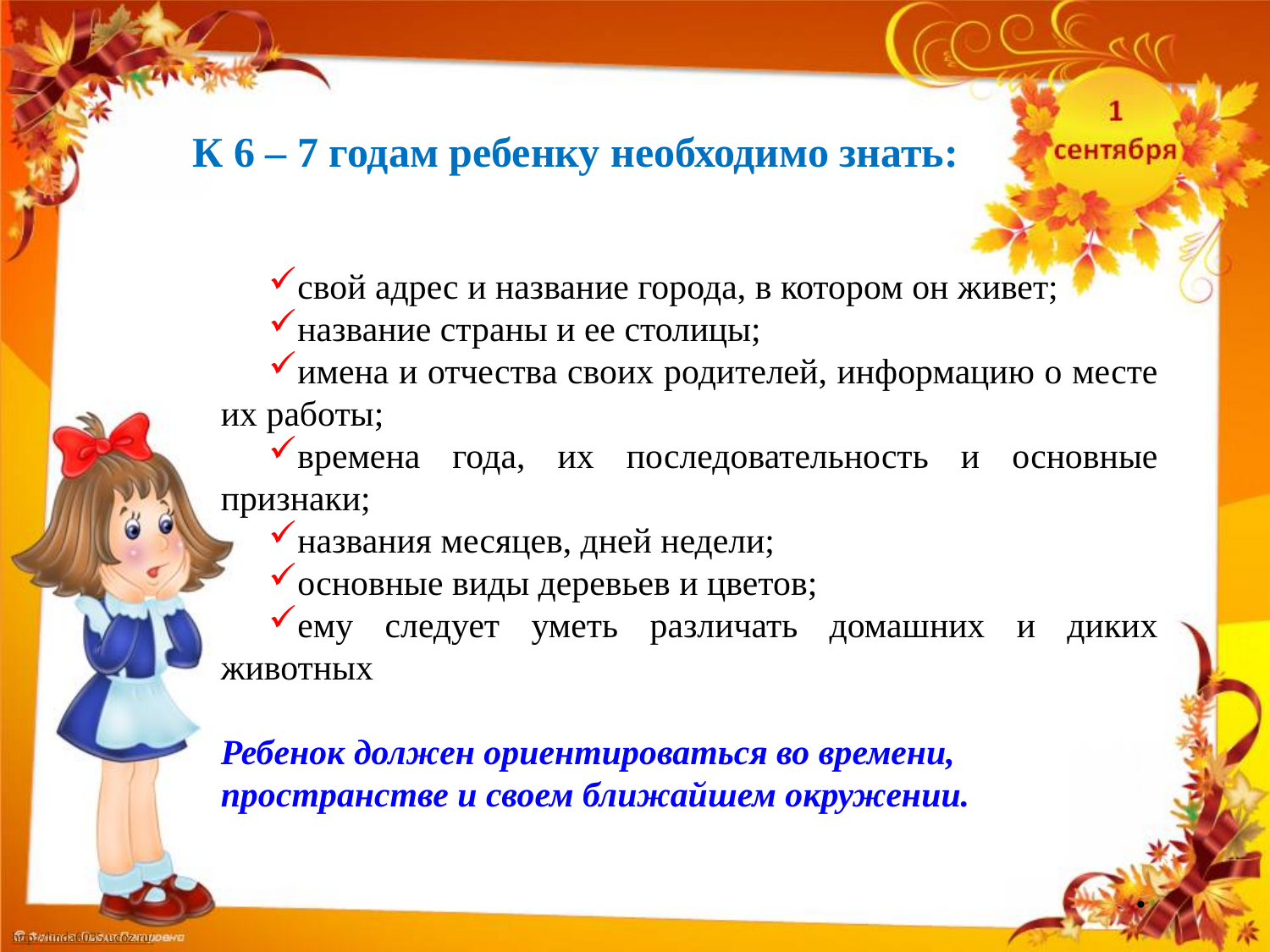

К 6 – 7 годам ребенку необходимо знать:
свой адрес и название города, в котором он живет;
название страны и ее столицы;
имена и отчества своих родителей, информацию о месте их работы;
времена года, их последовательность и основные признаки;
названия месяцев, дней недели;
основные виды деревьев и цветов;
ему следует уметь различать домашних и диких животных

Ребенок должен ориентироваться во времени, пространстве и своем ближайшем окружении.

.